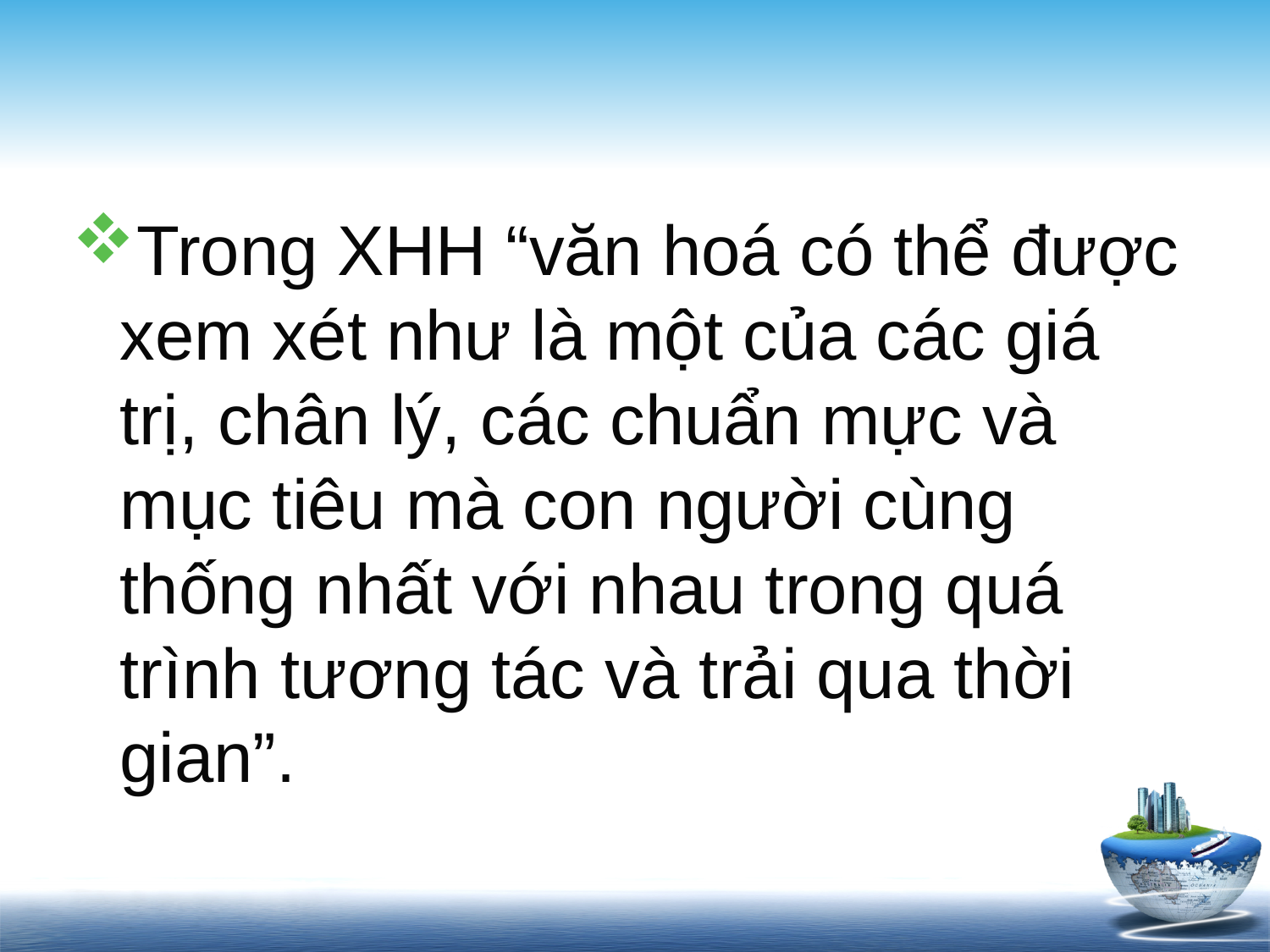

#
Trong XHH “văn hoá có thể được xem xét như là một của các giá trị, chân lý, các chuẩn mực và mục tiêu mà con người cùng thống nhất với nhau trong quá trình tương tác và trải qua thời gian”.